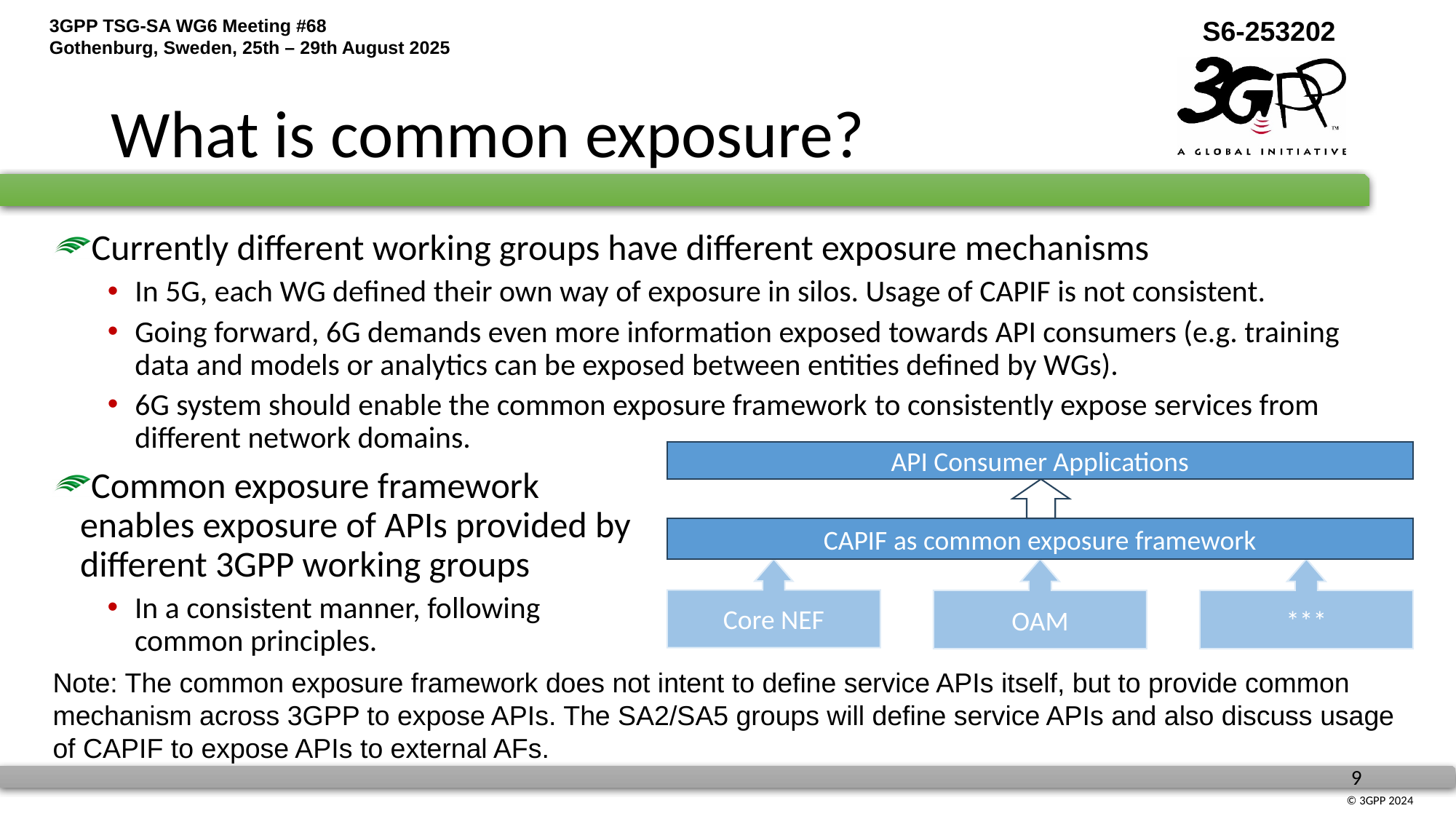

# What is common exposure?
Currently different working groups have different exposure mechanisms
In 5G, each WG defined their own way of exposure in silos. Usage of CAPIF is not consistent.
Going forward, 6G demands even more information exposed towards API consumers (e.g. training data and models or analytics can be exposed between entities defined by WGs).
6G system should enable the common exposure framework to consistently expose services from different network domains.
API Consumer Applications

CAPIF as common exposure framework
Core NEF
***
OAM
Common exposure framework enables exposure of APIs provided by different 3GPP working groups
In a consistent manner, following common principles.
Note: The common exposure framework does not intent to define service APIs itself, but to provide common mechanism across 3GPP to expose APIs. The SA2/SA5 groups will define service APIs and also discuss usage of CAPIF to expose APIs to external AFs.